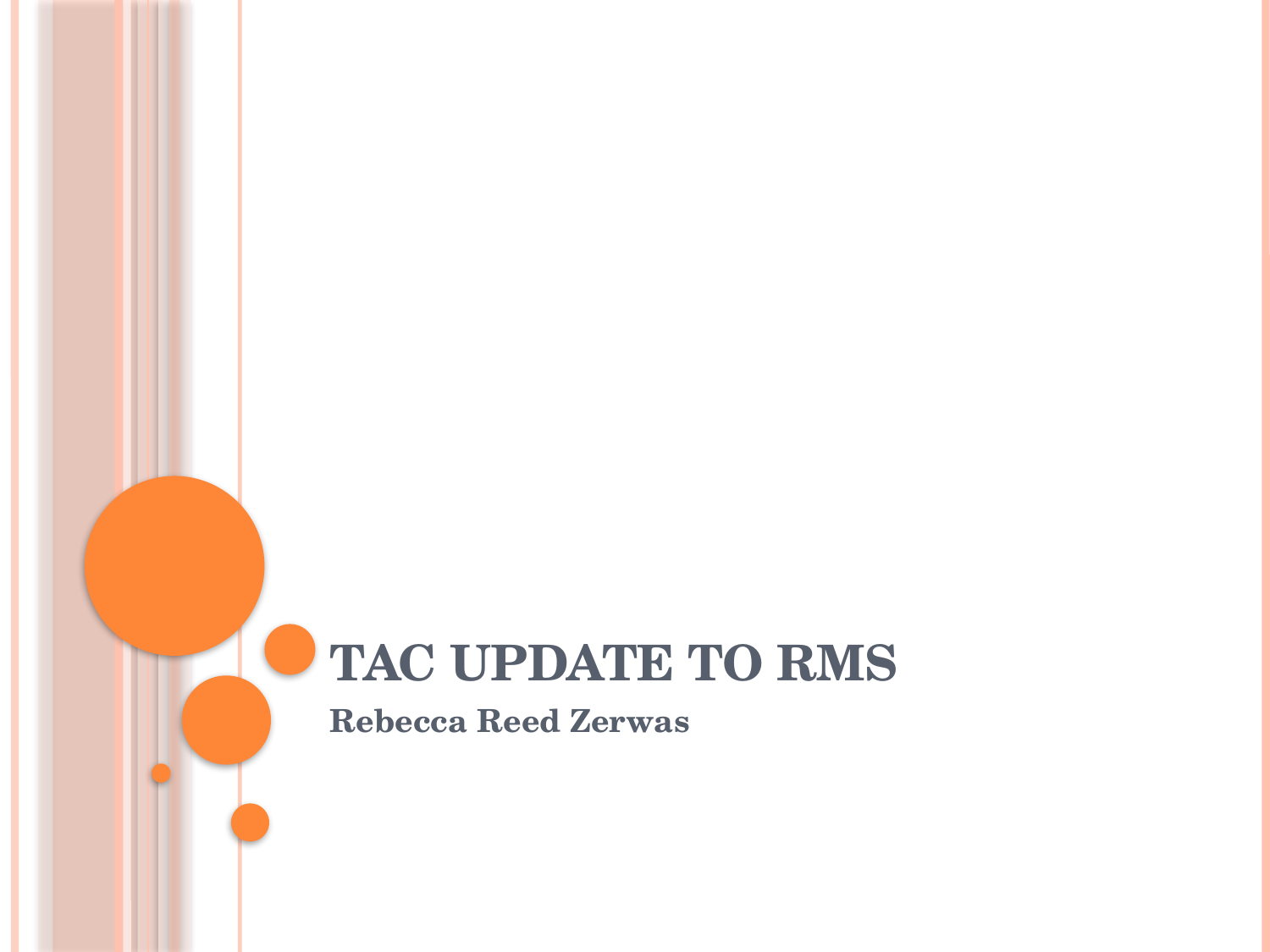

# TAC Update To RMS
Rebecca Reed Zerwas